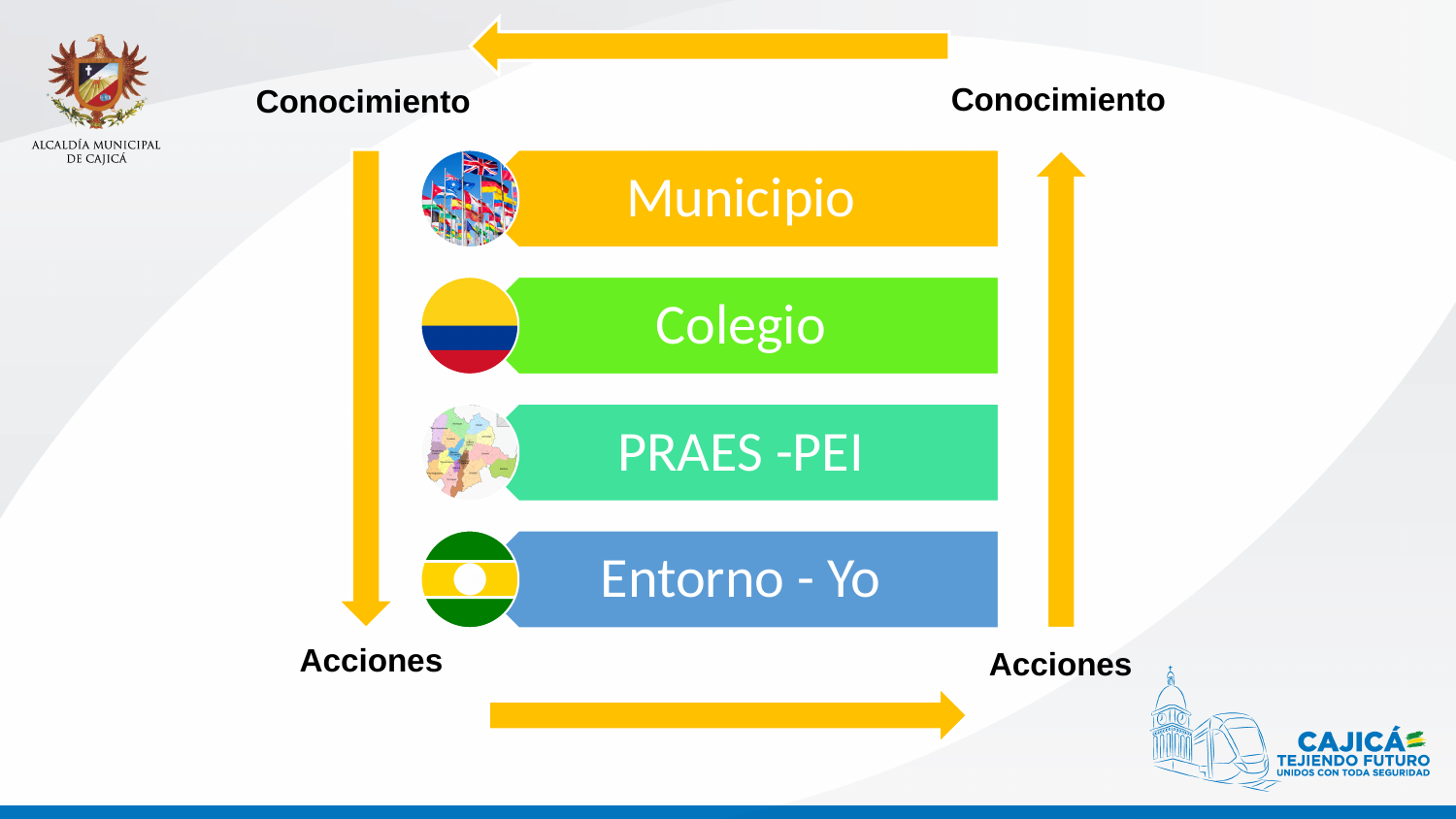

Conocimiento
Conocimiento
Municipio
Colegio
PRAES -PEI
Entorno - Yo

Acciones
Acciones